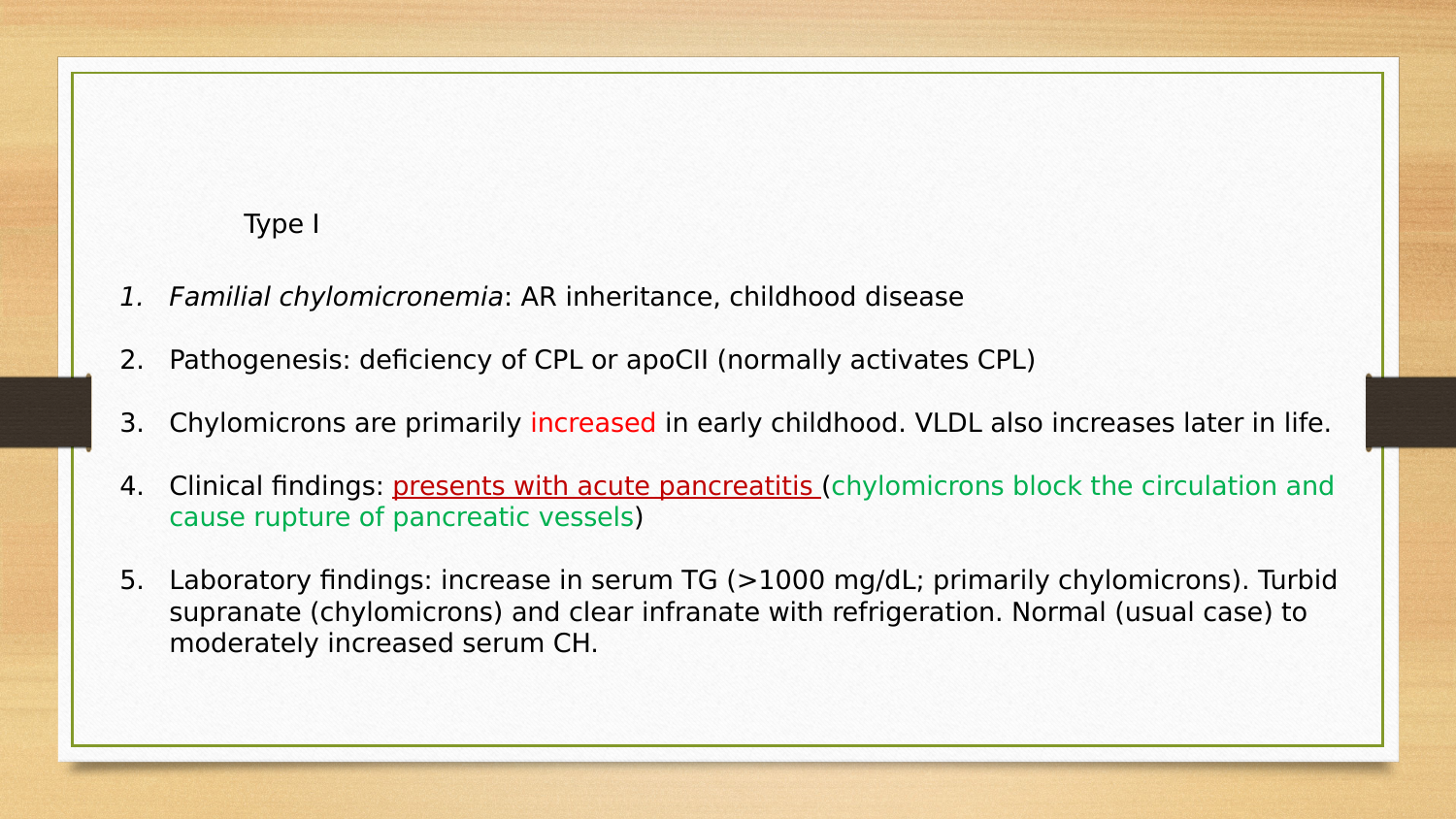

Type I

Familial chylomicronemia: AR inheritance, childhood disease

Pathogenesis: deficiency of CPL or apoCII (normally activates CPL)

Chylomicrons are primarily increased in early childhood. VLDL also increases later in life.

Clinical findings: presents with acute pancreatitis (chylomicrons block the circulation and cause rupture of pancreatic vessels)

Laboratory findings: increase in serum TG (>1000 mg/dL; primarily chylomicrons). Turbid supranate (chylomicrons) and clear infranate with refrigeration. Normal (usual case) to moderately increased serum CH.